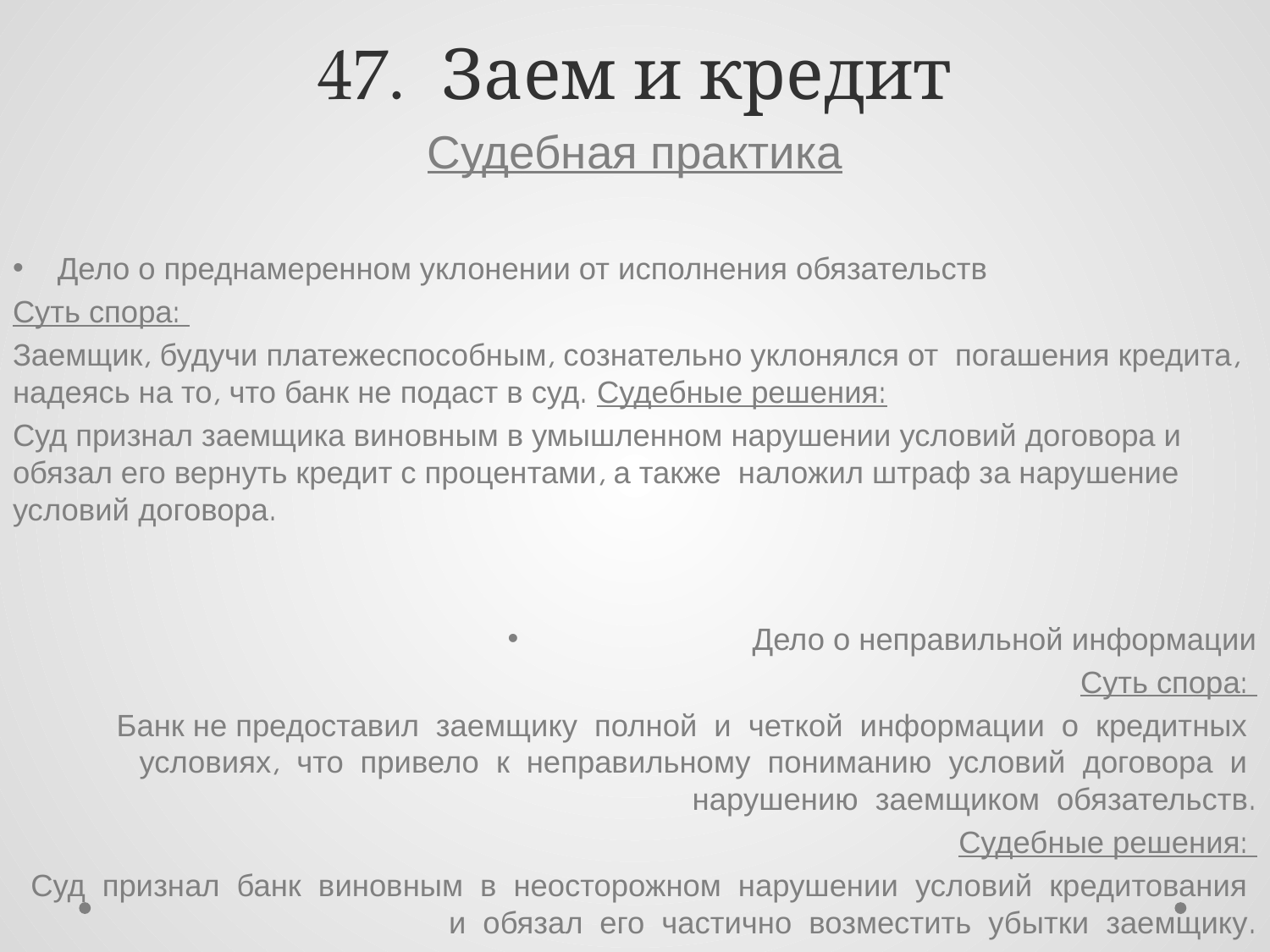

# 47.  Заем и кредит
Судебная практика

Дело о преднамеренном уклонении от исполнения обязательств
Суть спора:
Заемщик, будучи платежеспособным, сознательно уклонялся от  погашения кредита, надеясь на то, что банк не подаст в суд. Судебные решения:
Суд признал заемщика виновным в умышленном нарушении условий договора и обязал его вернуть кредит с процентами, а также  наложил штраф за нарушение условий договора.

Дело о неправильной информации
Суть спора:
Банк не предоставил  заемщику  полной  и  четкой  информации  о  кредитных  условиях,  что  привело  к  неправильному  пониманию  условий  договора  и  нарушению  заемщиком  обязательств.
 Судебные решения:
Суд  признал  банк  виновным  в  неосторожном  нарушении  условий  кредитования  и  обязал  его  частично  возместить  убытки  заемщику.